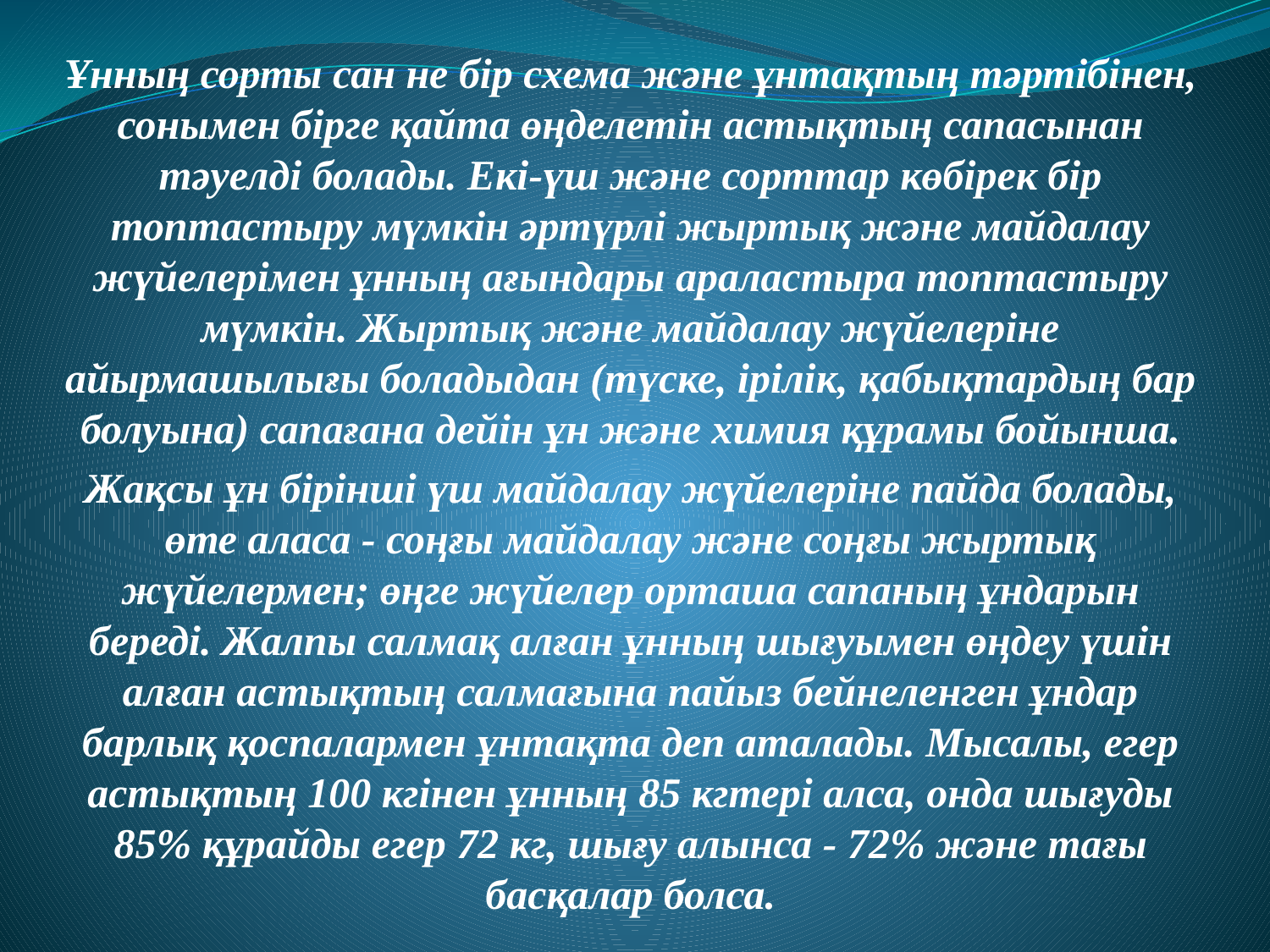

Ұнның сорты сан не бiр схема және ұнтақтың тәртiбiнен, сонымен бiрге қайта өңделетiн астықтың сапасынан тәуелдi болады. Екi-үш және сорттар көбiрек бiр топтастыру мүмкiн әртүрлi жыртық және майдалау жүйелерiмен ұнның ағындары араластыра топтастыру мүмкiн. Жыртық және майдалау жүйелерiне айырмашылығы боладыдан (түске, iрiлiк, қабықтардың бар болуына) сапағана дейiн ұн және химия құрамы бойынша.
Жақсы ұн бiрiншi үш майдалау жүйелерiне пайда болады, өте аласа - соңғы майдалау және соңғы жыртық жүйелермен; өңге жүйелер орташа сапаның ұндарын бередi. Жалпы салмақ алған ұнның шығуымен өңдеу үшiн алған астықтың салмағына пайыз бейнеленген ұндар барлық қоспалармен ұнтақта деп аталады. Мысалы, егер астықтың 100 кгiнен ұнның 85 кгтерi алса, онда шығуды 85% құрайды егер 72 кг, шығу алынса - 72% және тағы басқалар болса.